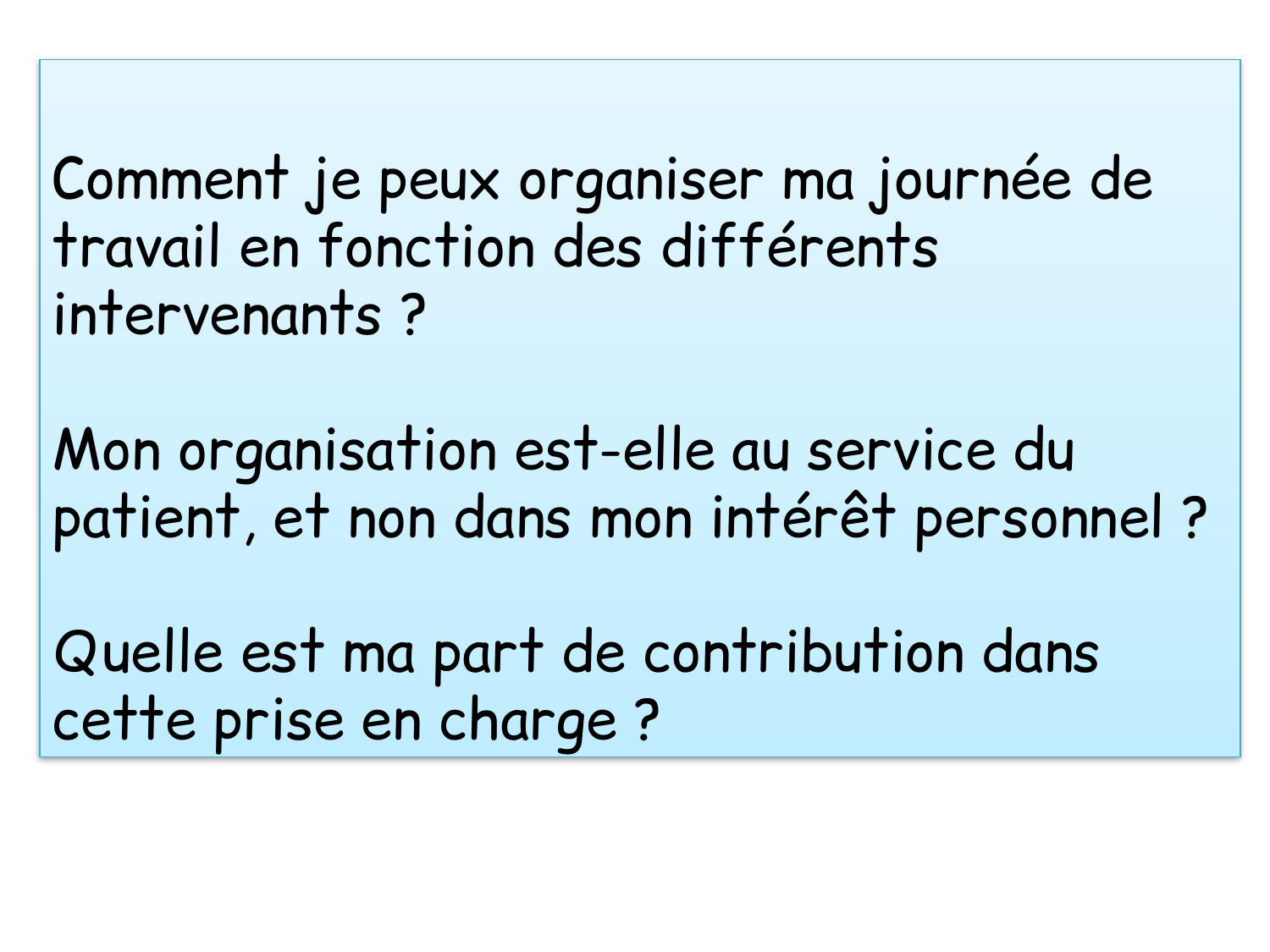

Comment je peux organiser ma journée de travail en fonction des différents intervenants ?

Mon organisation est-elle au service du patient, et non dans mon intérêt personnel ?

Quelle est ma part de contribution dans cette prise en charge ?